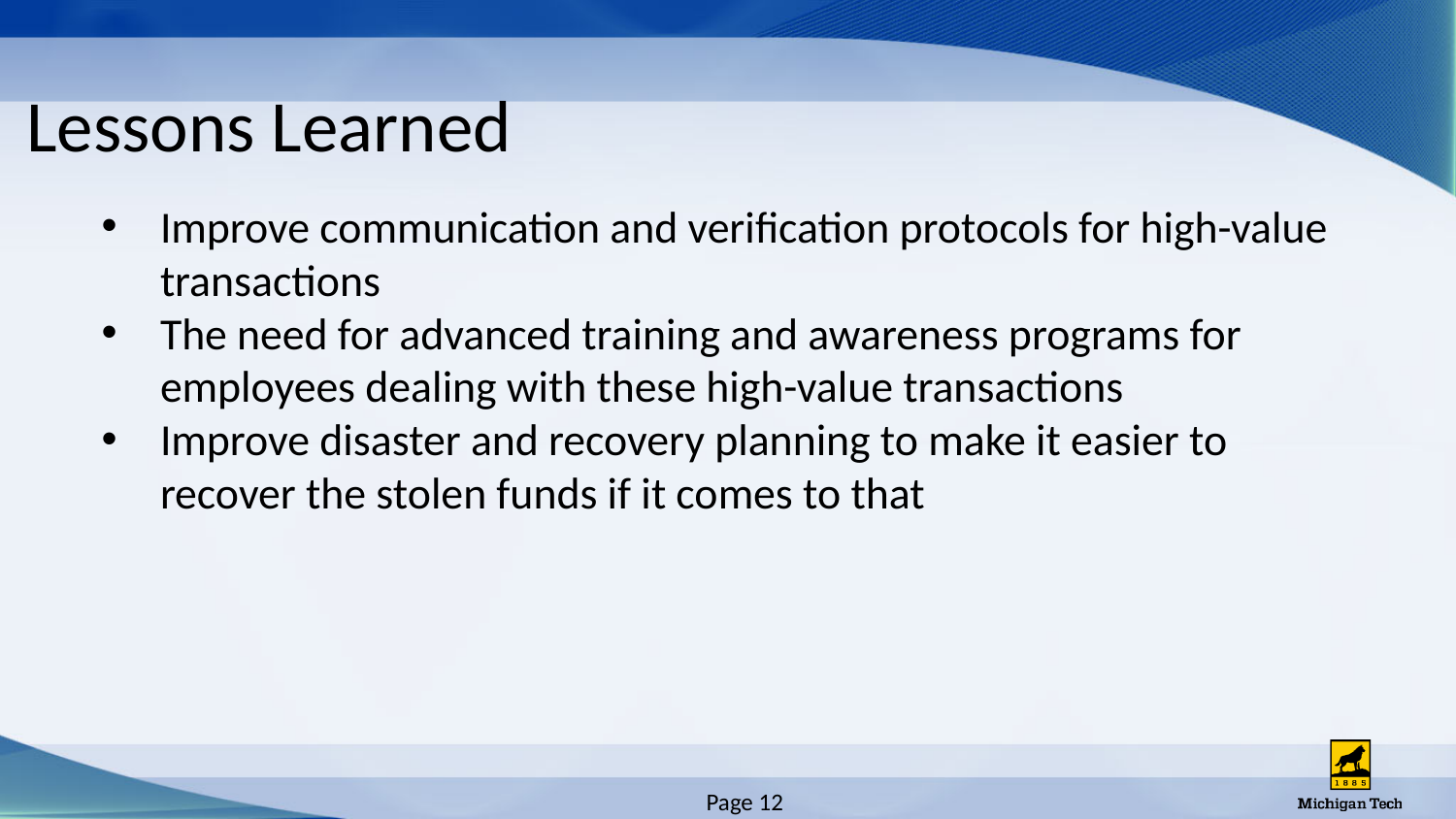

# Lessons Learned
Improve communication and verification protocols for high-value transactions
The need for advanced training and awareness programs for employees dealing with these high-value transactions
Improve disaster and recovery planning to make it easier to recover the stolen funds if it comes to that